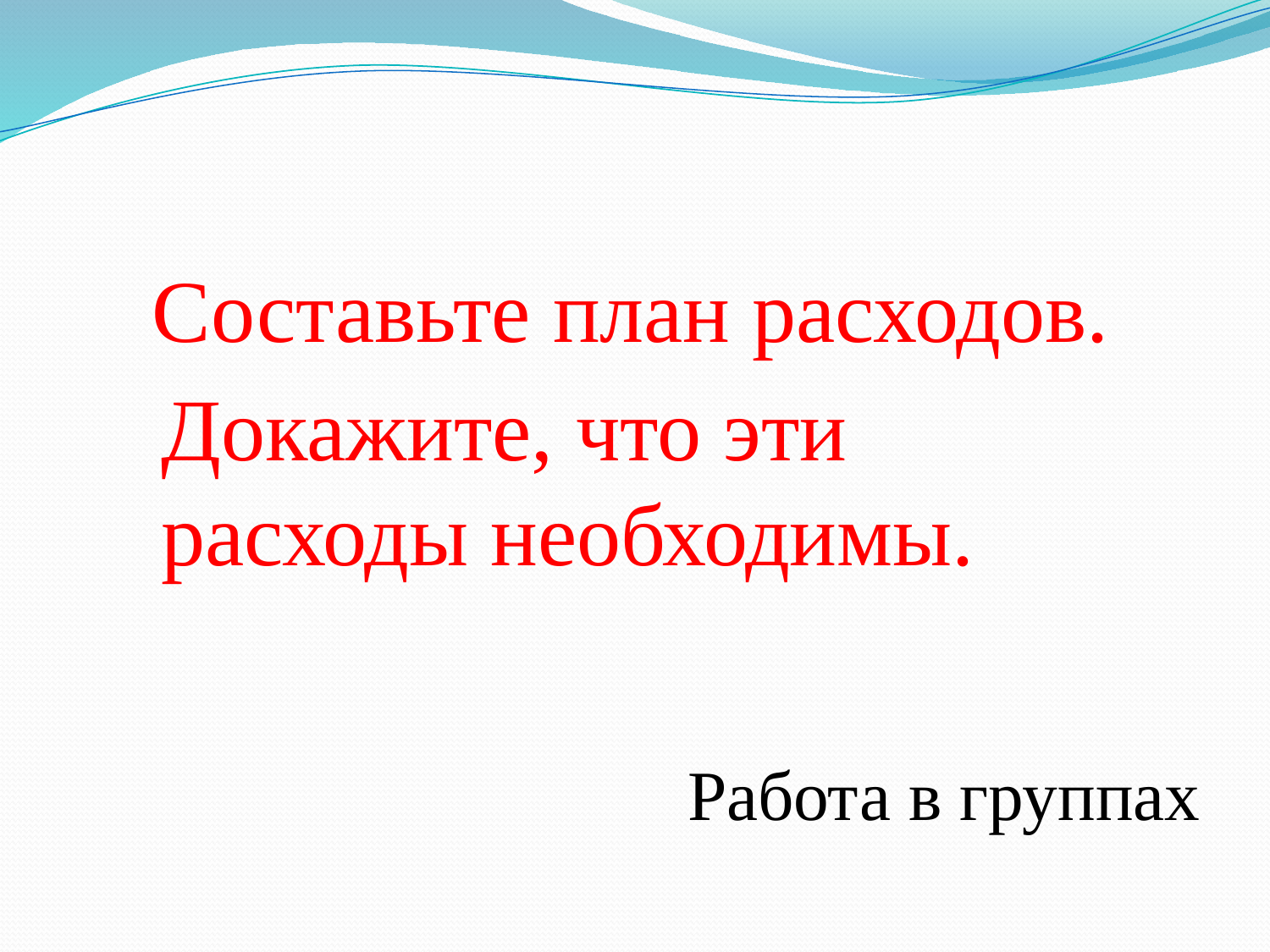

Составьте план расходов.
Докажите, что эти расходы необходимы.
Работа в группах